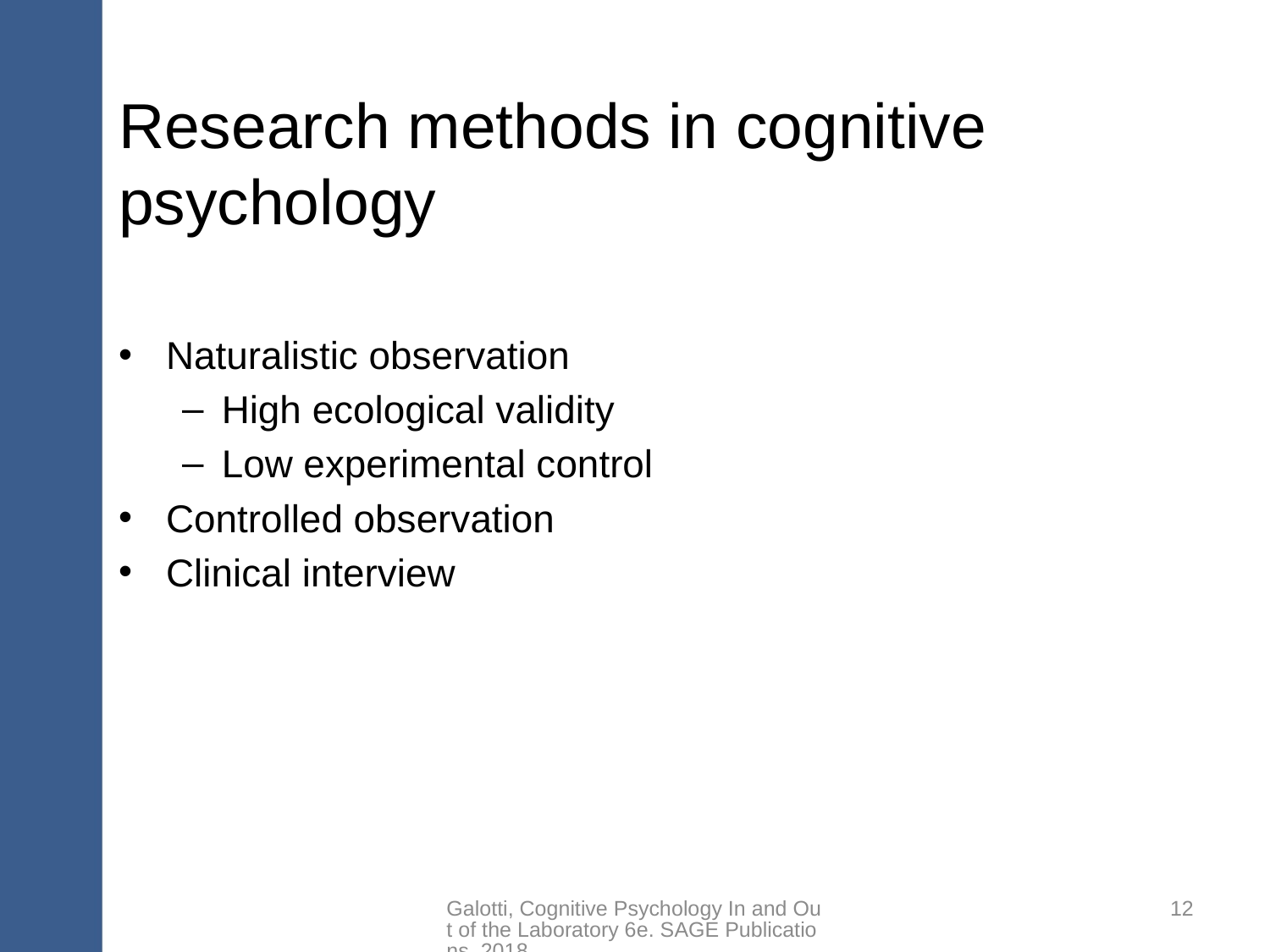

# Research methods in cognitive psychology
Naturalistic observation
High ecological validity
Low experimental control
Controlled observation
Clinical interview
Galotti, Cognitive Psychology In and Out of the Laboratory 6e. SAGE Publications, 2018.
12